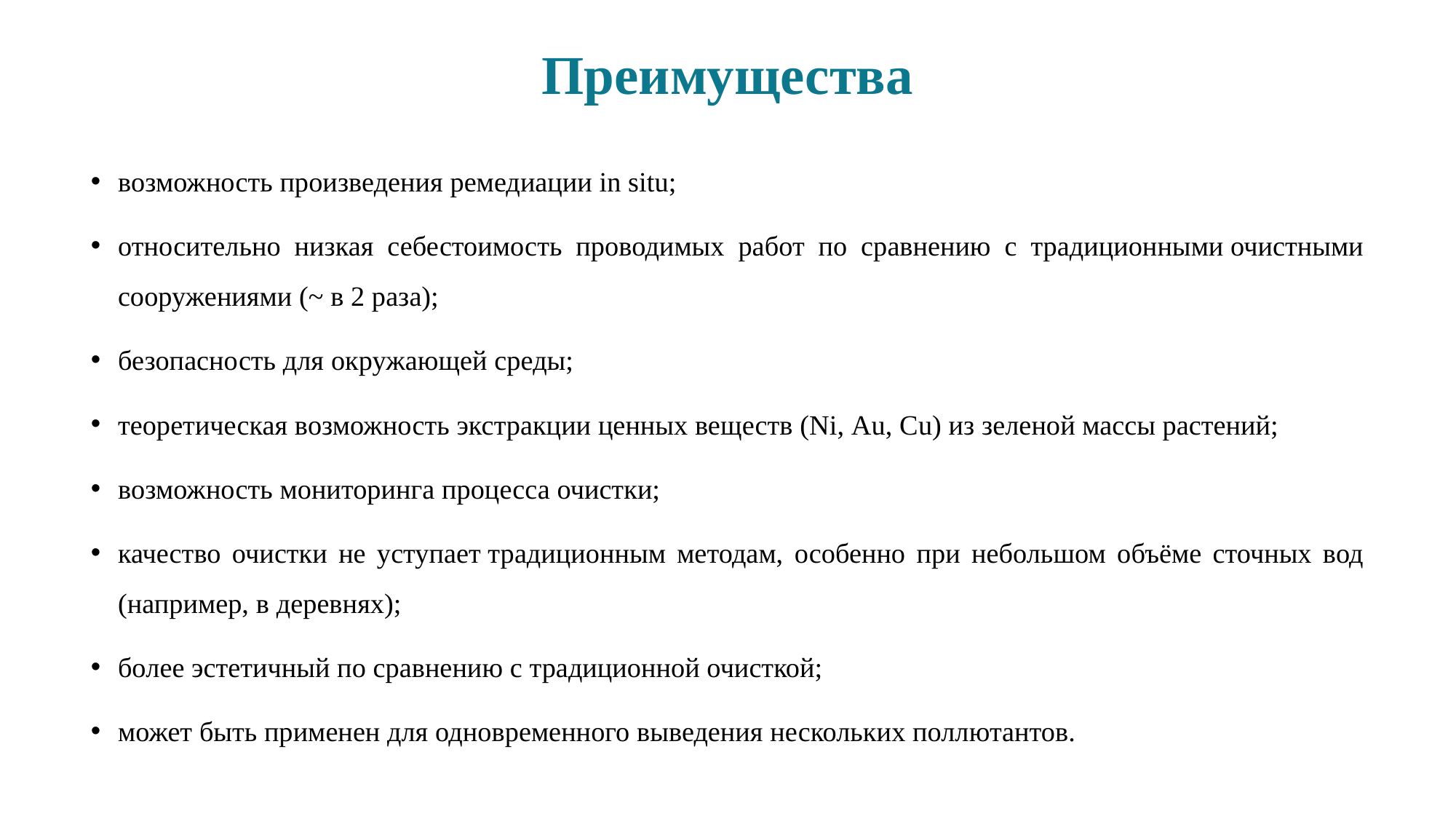

# Преимущества
возможность произведения ремедиации in situ;
относительно низкая себестоимость проводимых работ по сравнению с традиционными очистными сооружениями (~ в 2 раза);
безопасность для окружающей среды;
теоретическая возможность экстракции ценных веществ (Ni, Au, Cu) из зеленой массы растений;
возможность мониторинга процесса очистки;
качество очистки не уступает традиционным методам, особенно при небольшом объёме сточных вод (например, в деревнях);
более эстетичный по сравнению с традиционной очисткой;
может быть применен для одновременного выведения нескольких поллютантов.